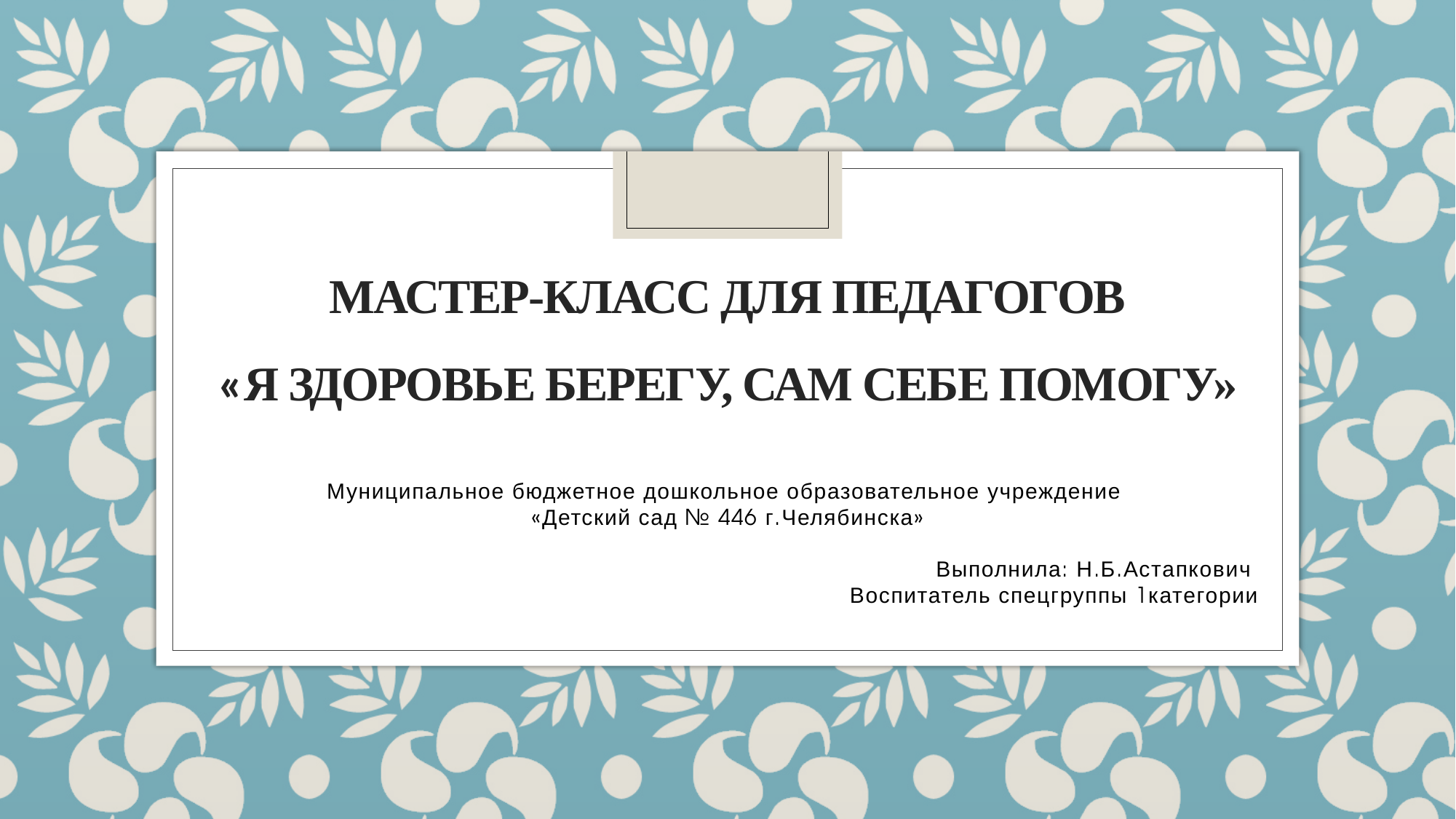

# Мастер-класс для педагогов «Я здоровье берегу, сам себе помогу»
Муниципальное бюджетное дошкольное образовательное учреждение
«Детский сад № 446 г.Челябинска»

Выполнила: Н.Б.Астапкович
Воспитатель спецгруппы 1категории